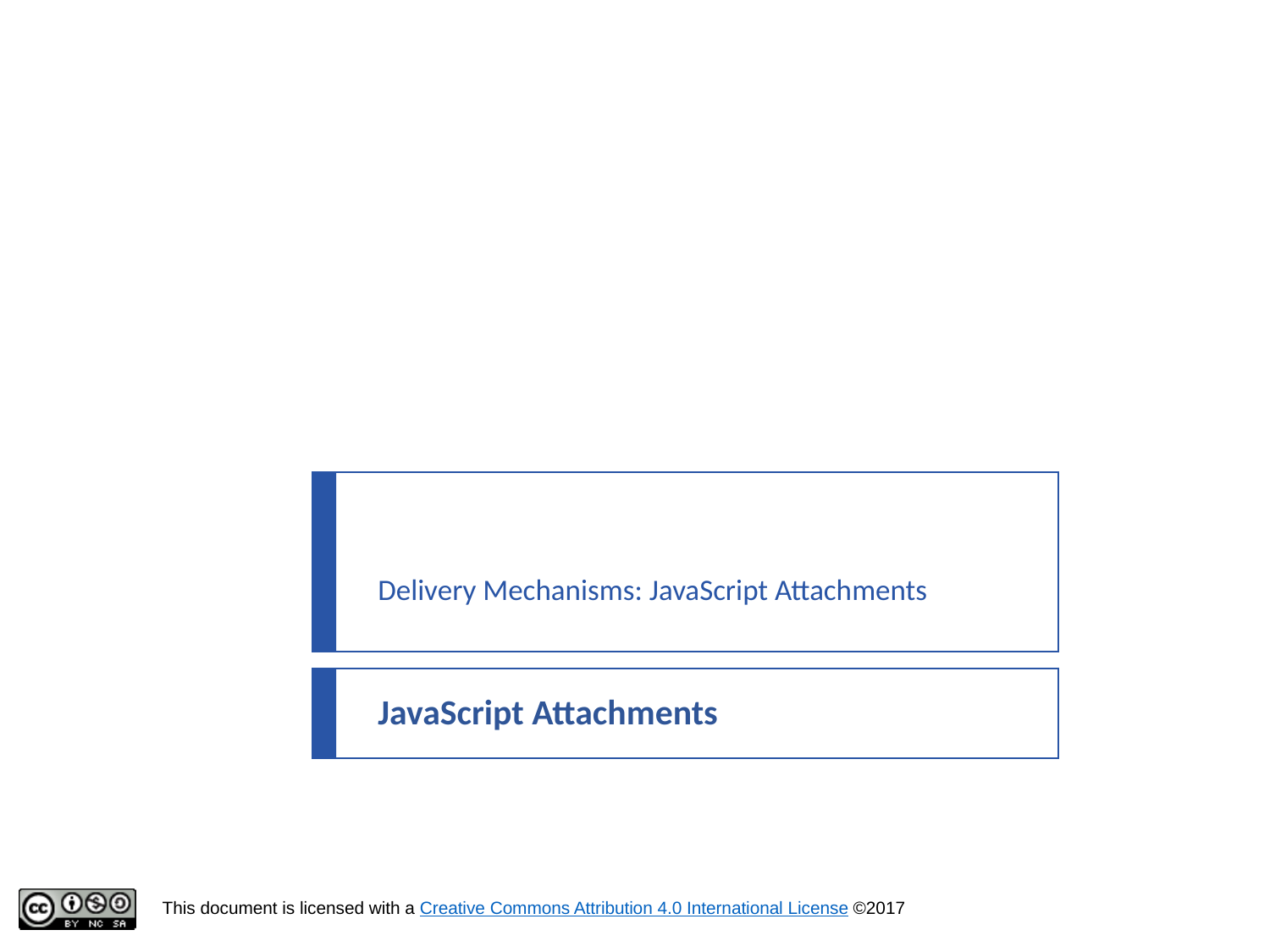

# Delivery Mechanisms: JavaScript Attachments
JavaScript Attachments